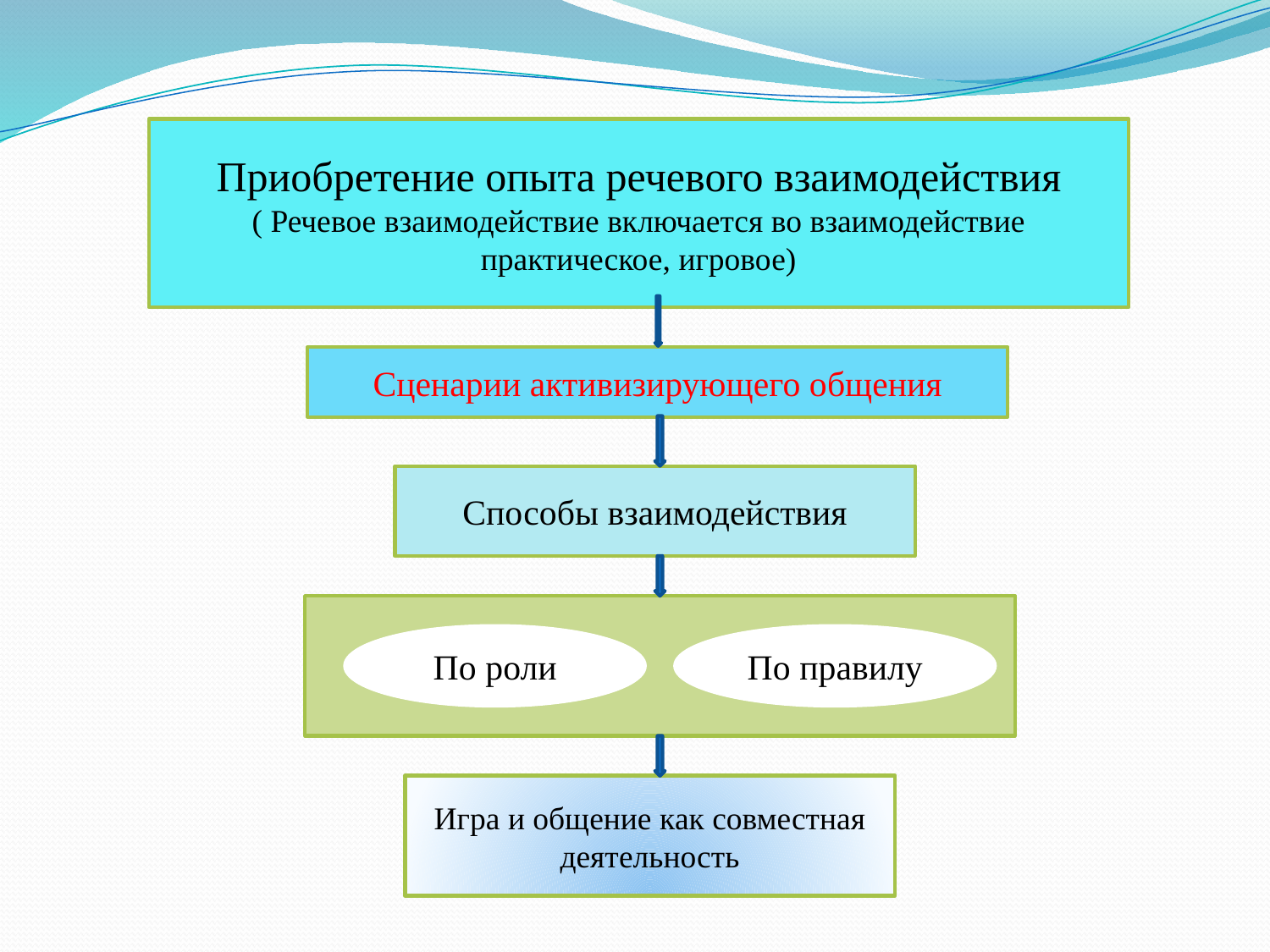

Приобретение опыта речевого взаимодействия
( Речевое взаимодействие включается во взаимодействие практическое, игровое)

Сценарии активизирующего общения

Способы взаимодействия

По роли
По правилу

Игра и общение как совместная деятельность